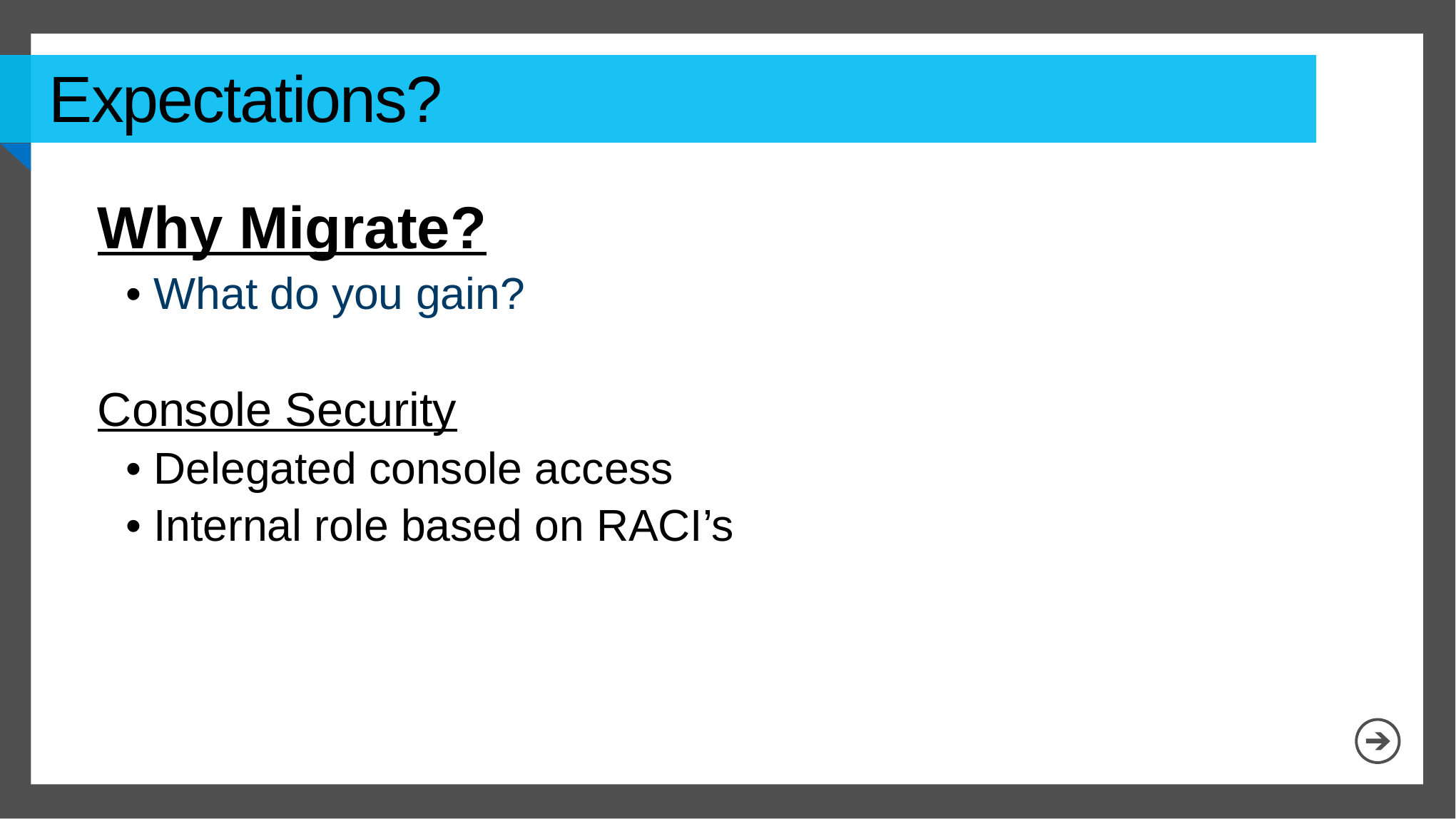

# Expectations?
Why Migrate?
• What do you gain?

Console Security
• Delegated console access
• Internal role based on RACI’s